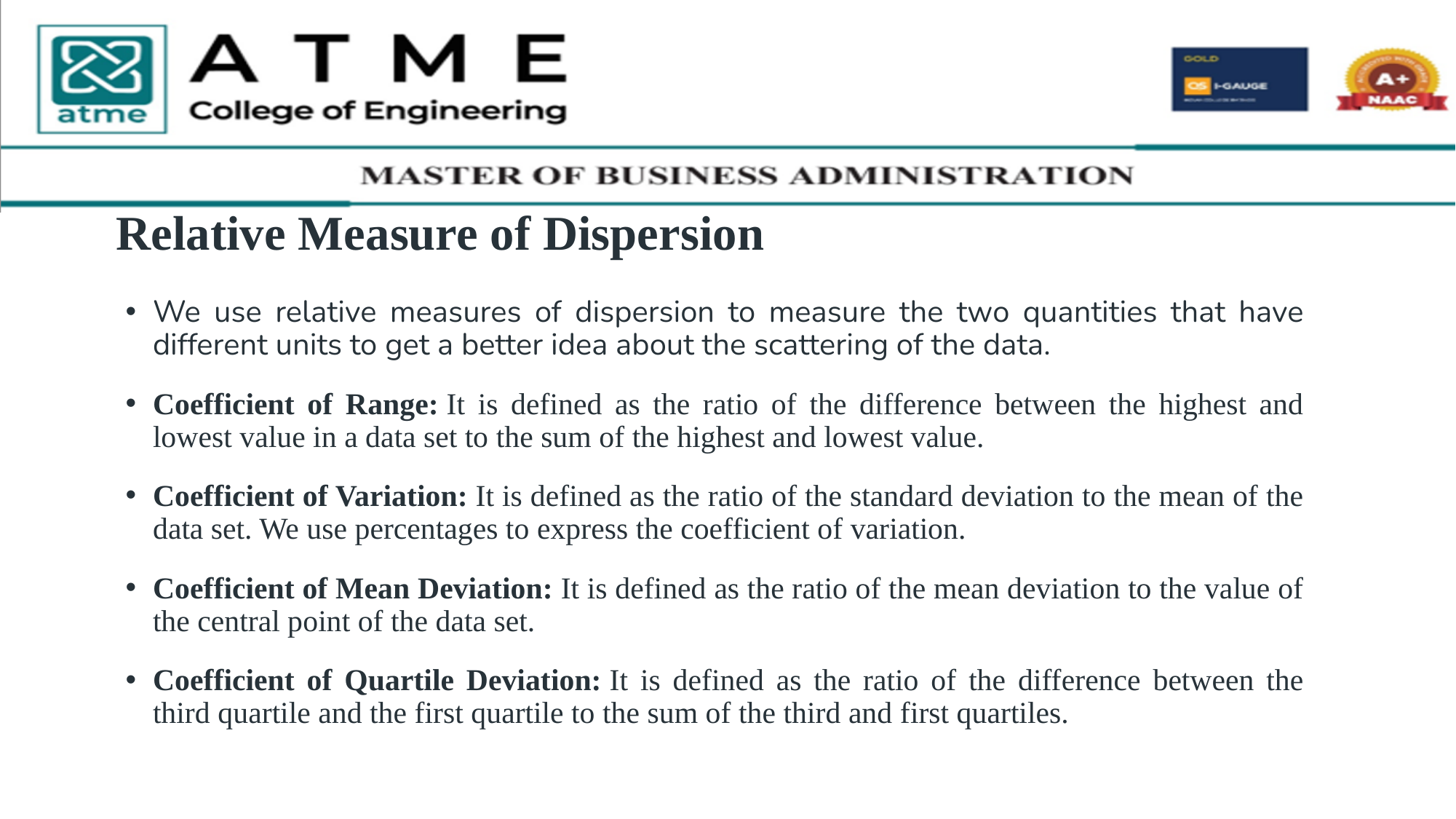

# Relative Measure of Dispersion
We use relative measures of dispersion to measure the two quantities that have different units to get a better idea about the scattering of the data.
Coefficient of Range: It is defined as the ratio of the difference between the highest and lowest value in a data set to the sum of the highest and lowest value.
Coefficient of Variation: It is defined as the ratio of the standard deviation to the mean of the data set. We use percentages to express the coefficient of variation.
Coefficient of Mean Deviation: It is defined as the ratio of the mean deviation to the value of the central point of the data set.
Coefficient of Quartile Deviation: It is defined as the ratio of the difference between the third quartile and the first quartile to the sum of the third and first quartiles.